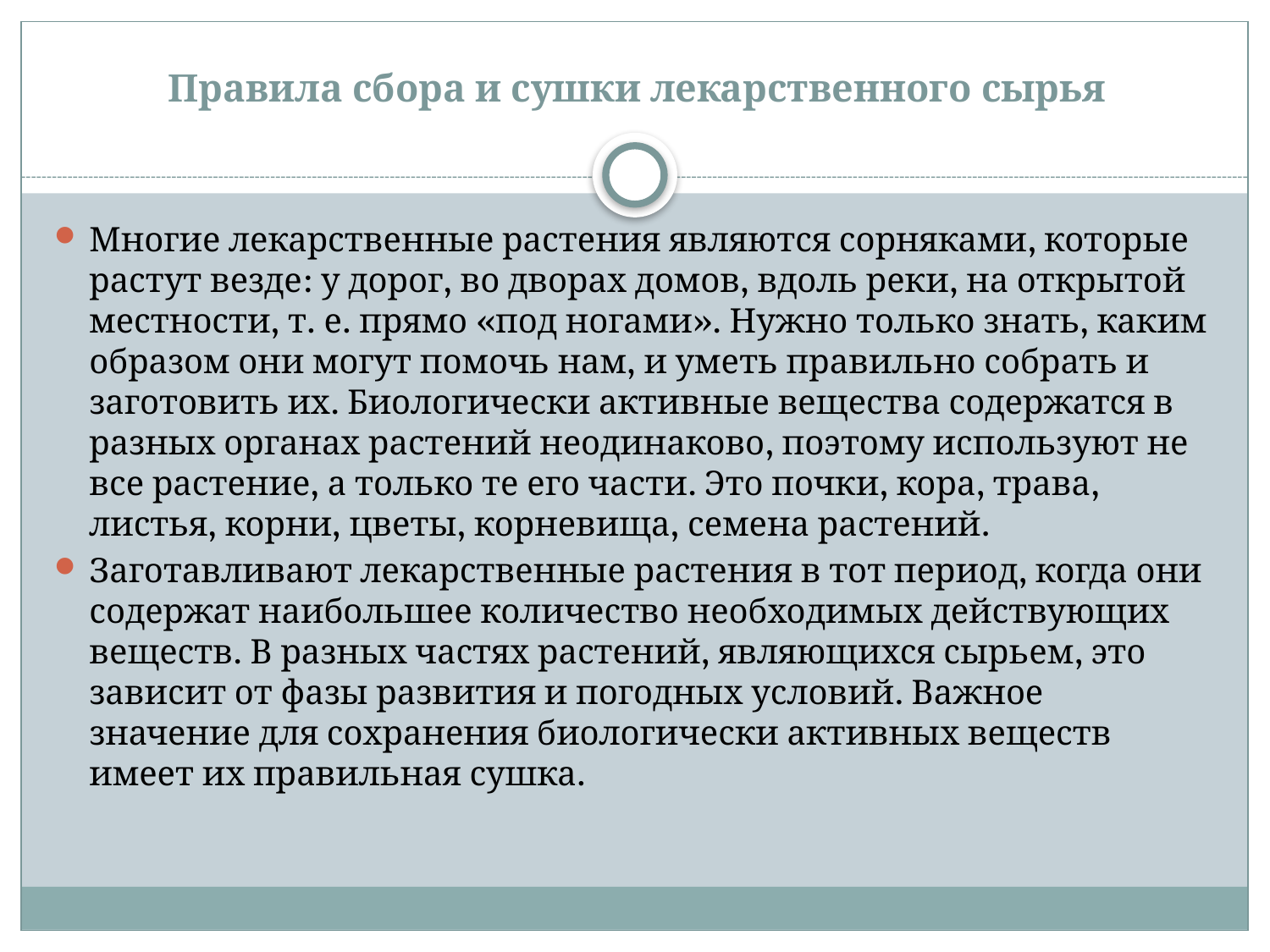

# Правила сбора и сушки лекарственного сырья
Многие лекарственные растения являются сорняками, которые растут везде: у дорог, во дворах домов, вдоль реки, на открытой местности, т. е. прямо «под ногами». Нужно только знать, каким образом они могут помочь нам, и уметь правильно собрать и заготовить их. Биологически активные вещества содержатся в разных органах растений неодинаково, поэтому используют не все растение, а только те его части. Это почки, кора, трава, листья, корни, цветы, корневища, семена растений.
Заготавливают лекарственные растения в тот период, когда они содержат наибольшее количество необходимых действующих веществ. В разных частях растений, являющихся сырьем, это зависит от фазы развития и погодных условий. Важное значение для сохранения биологически активных веществ имеет их правильная сушка.